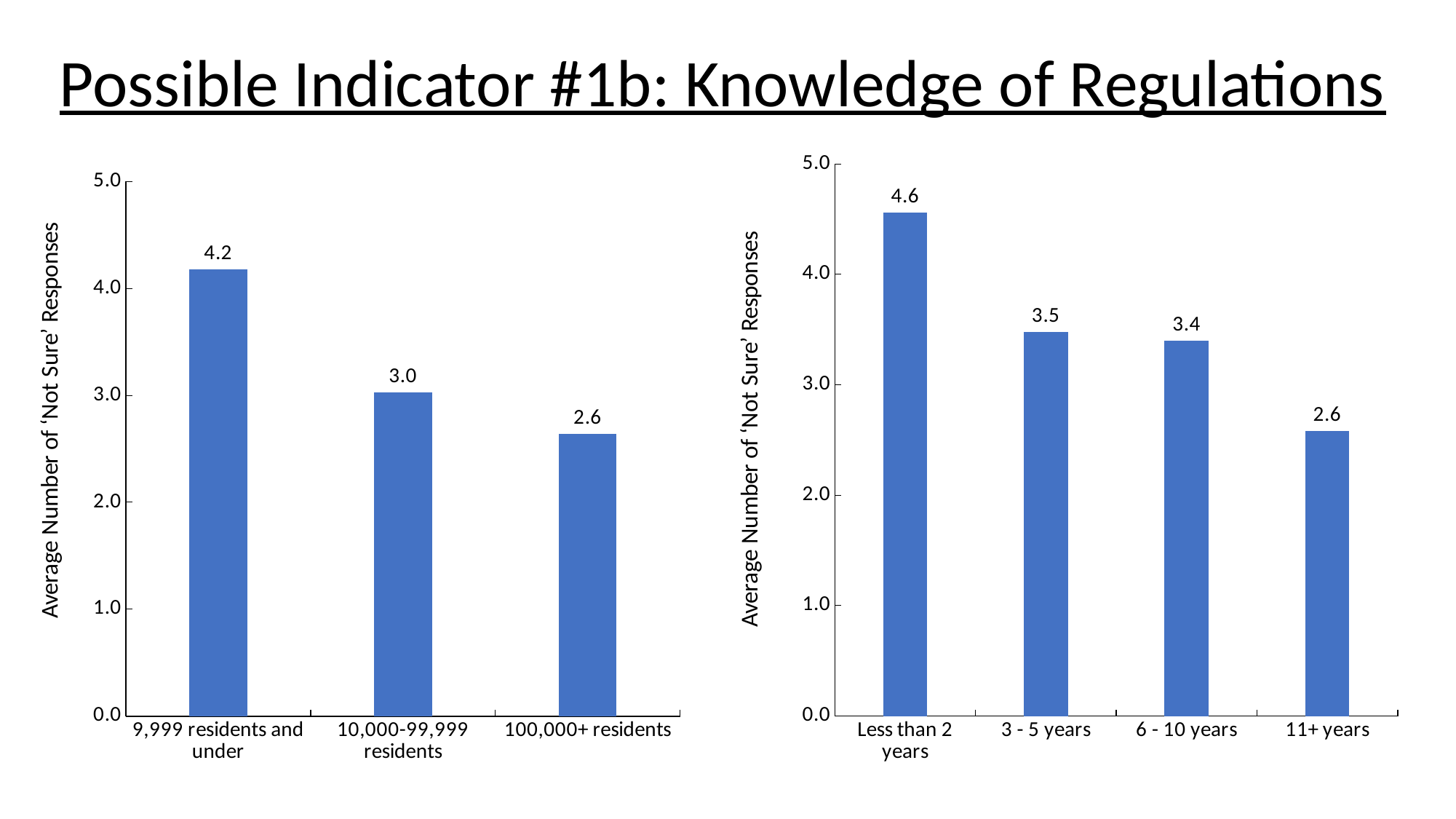

# Possible Indicator #1b: Knowledge of Regulations

### Chart

| Category | Mean |
|---|---|
| Less than 2 years | 4.56 |
| 3 - 5 years | 3.48 |
| 6 - 10 years | 3.4 |
| 11+ years | 2.58 |

### Chart

| Category | Mean |
|---|---|
| 9,999 residents and under | 4.18 |
| 10,000-99,999 residents | 3.03 |
| 100,000+ residents | 2.64 |